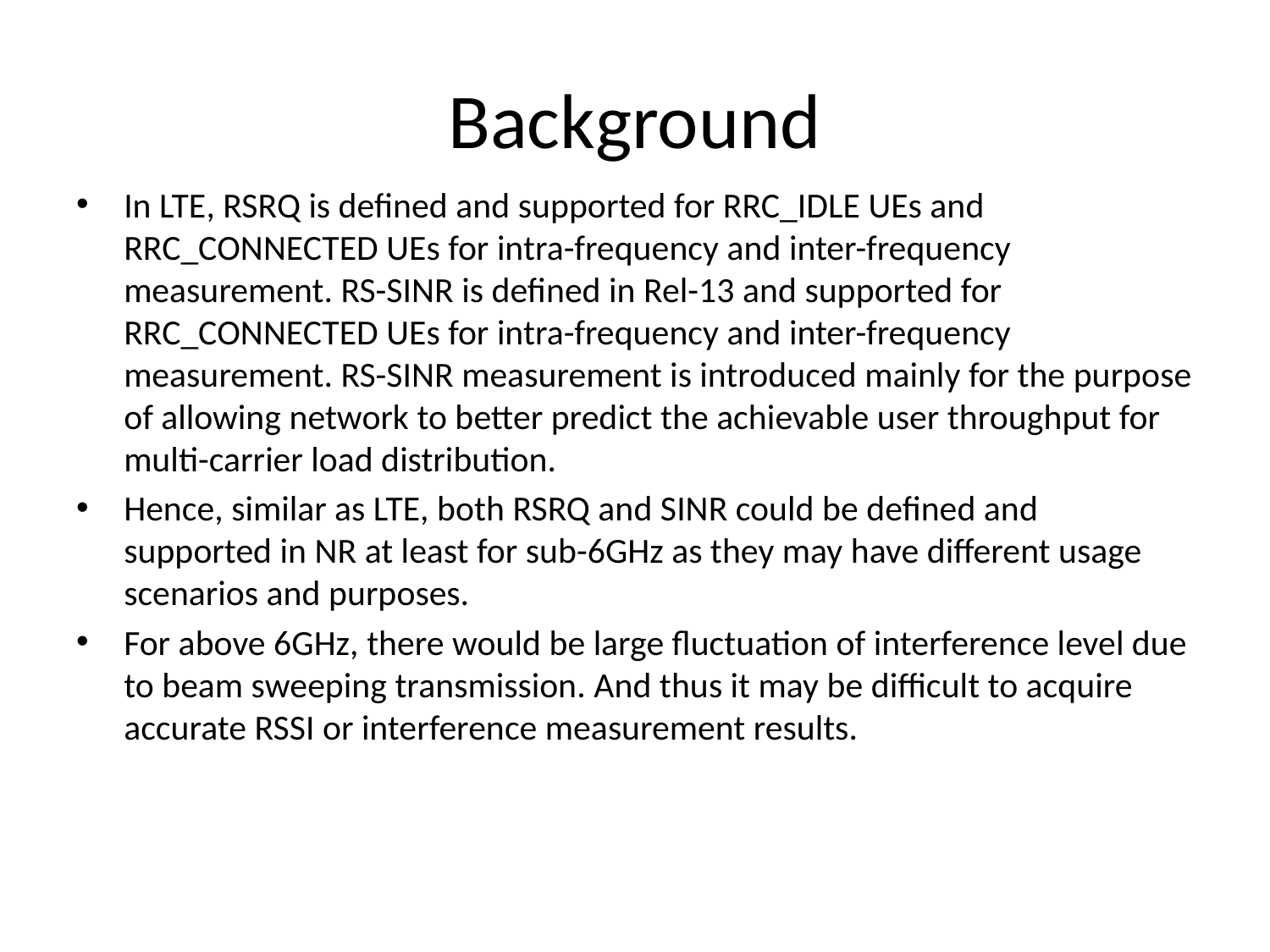

# Background
In LTE, RSRQ is defined and supported for RRC_IDLE UEs and RRC_CONNECTED UEs for intra-frequency and inter-frequency measurement. RS-SINR is defined in Rel-13 and supported for RRC_CONNECTED UEs for intra-frequency and inter-frequency measurement. RS-SINR measurement is introduced mainly for the purpose of allowing network to better predict the achievable user throughput for multi-carrier load distribution.
Hence, similar as LTE, both RSRQ and SINR could be defined and supported in NR at least for sub-6GHz as they may have different usage scenarios and purposes.
For above 6GHz, there would be large fluctuation of interference level due to beam sweeping transmission. And thus it may be difficult to acquire accurate RSSI or interference measurement results.